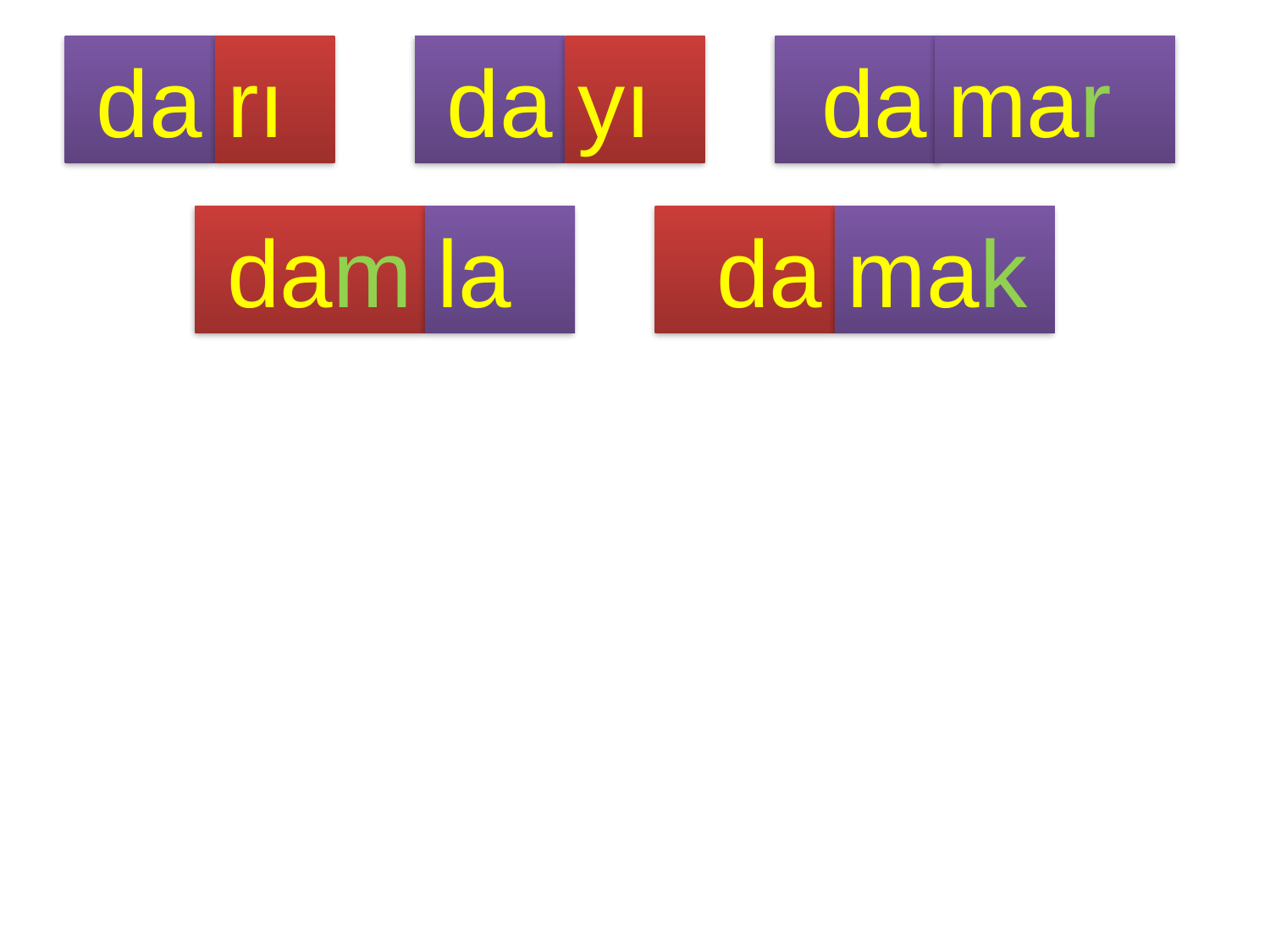

da
rı
da
yı
da
mar
dam
la
da
mak